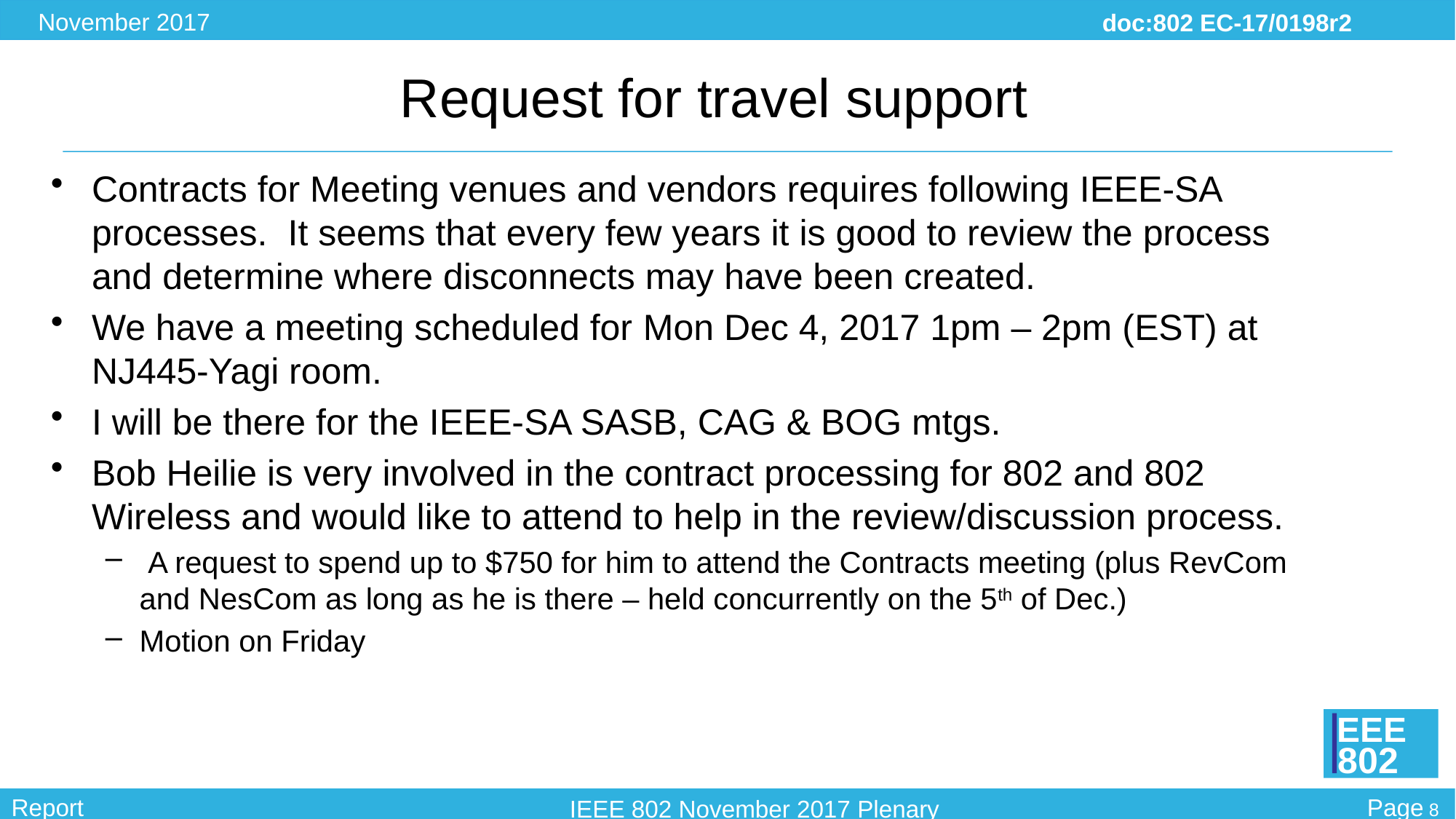

# Request for travel support
Contracts for Meeting venues and vendors requires following IEEE-SA processes.  It seems that every few years it is good to review the process and determine where disconnects may have been created.
We have a meeting scheduled for Mon Dec 4, 2017 1pm – 2pm (EST) at NJ445-Yagi room.
I will be there for the IEEE-SA SASB, CAG & BOG mtgs.
Bob Heilie is very involved in the contract processing for 802 and 802 Wireless and would like to attend to help in the review/discussion process.
 A request to spend up to $750 for him to attend the Contracts meeting (plus RevCom and NesCom as long as he is there – held concurrently on the 5th of Dec.)
Motion on Friday